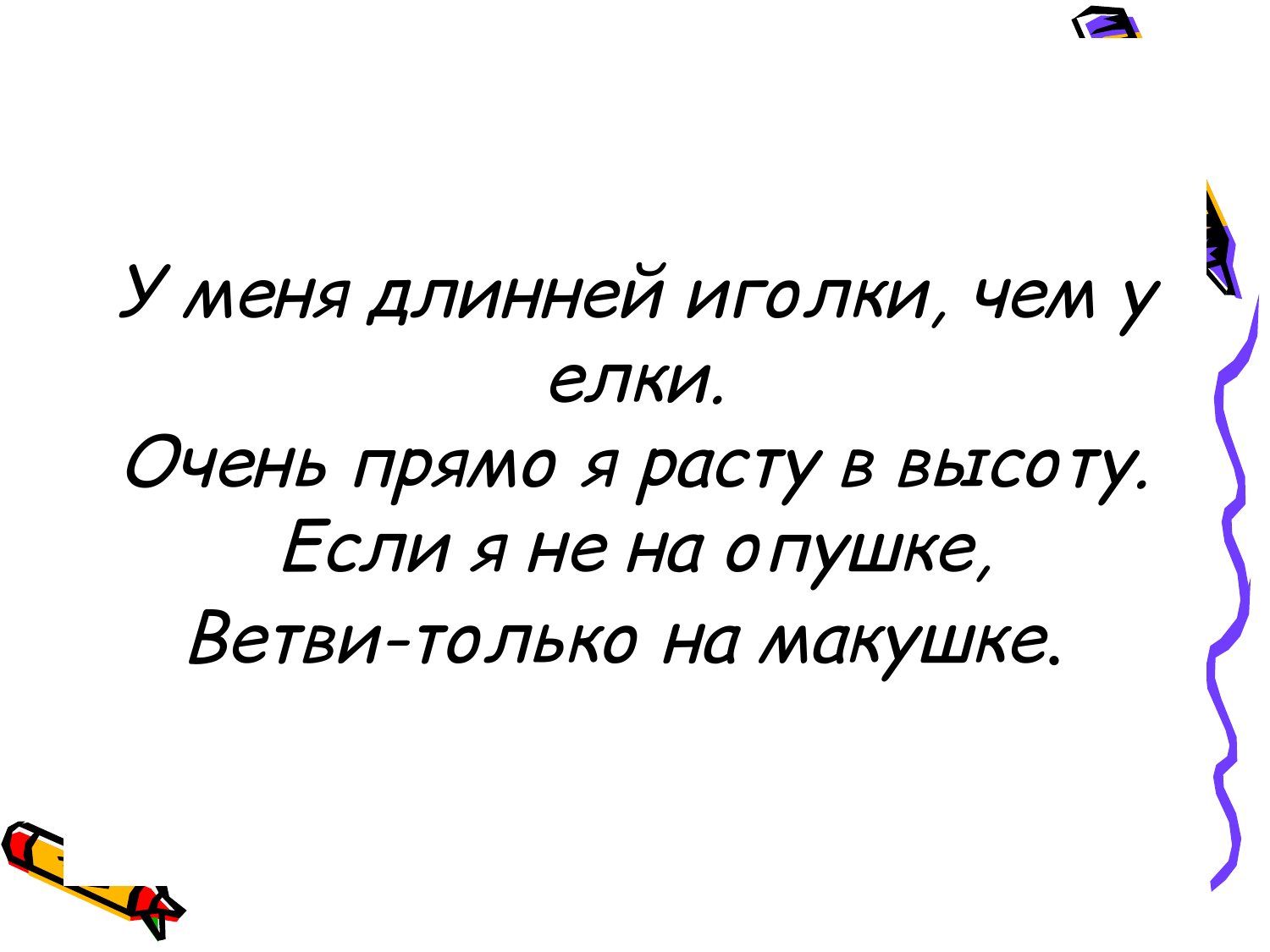

У меня длинней иголки, чем у елки.
Очень прямо я расту в высоту.
Если я не на опушке,
Ветви-только на макушке.